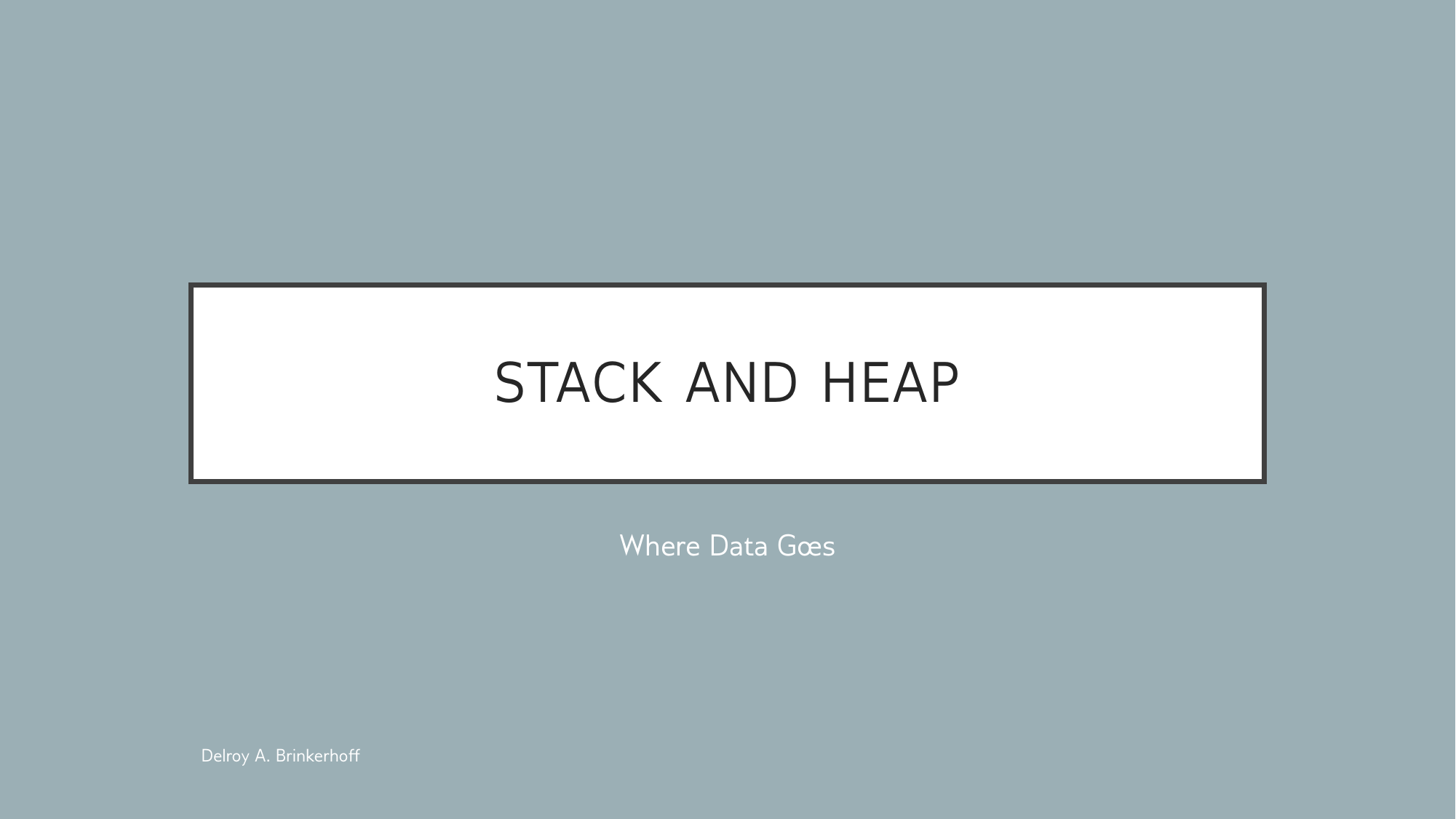

# Stack And Heap
Where Data Goes
Delroy A. Brinkerhoff